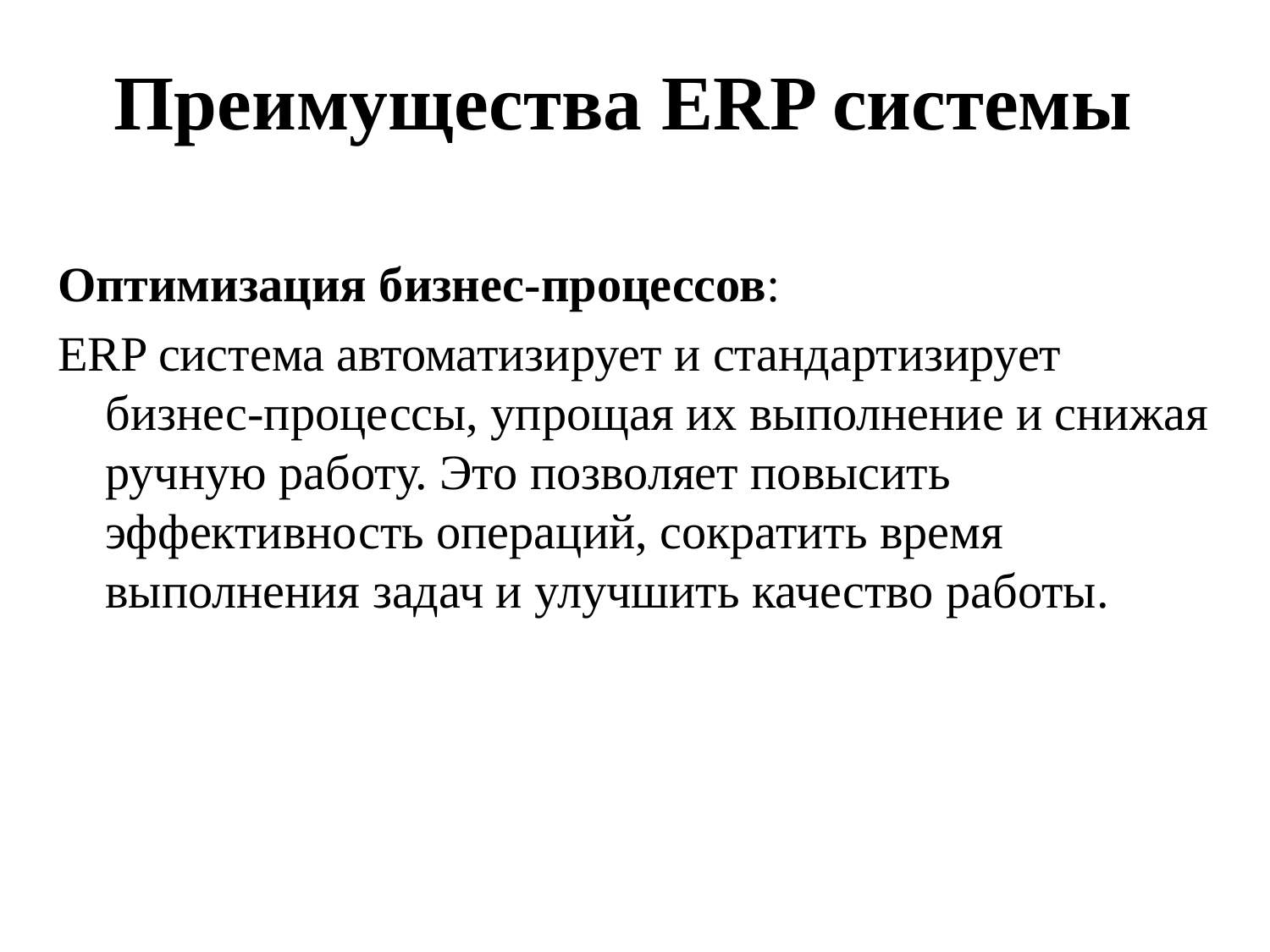

# Преимущества ERP системы
Оптимизация бизнес-процессов:
ERP система автоматизирует и стандартизирует бизнес-процессы, упрощая их выполнение и снижая ручную работу. Это позволяет повысить эффективность операций, сократить время выполнения задач и улучшить качество работы.